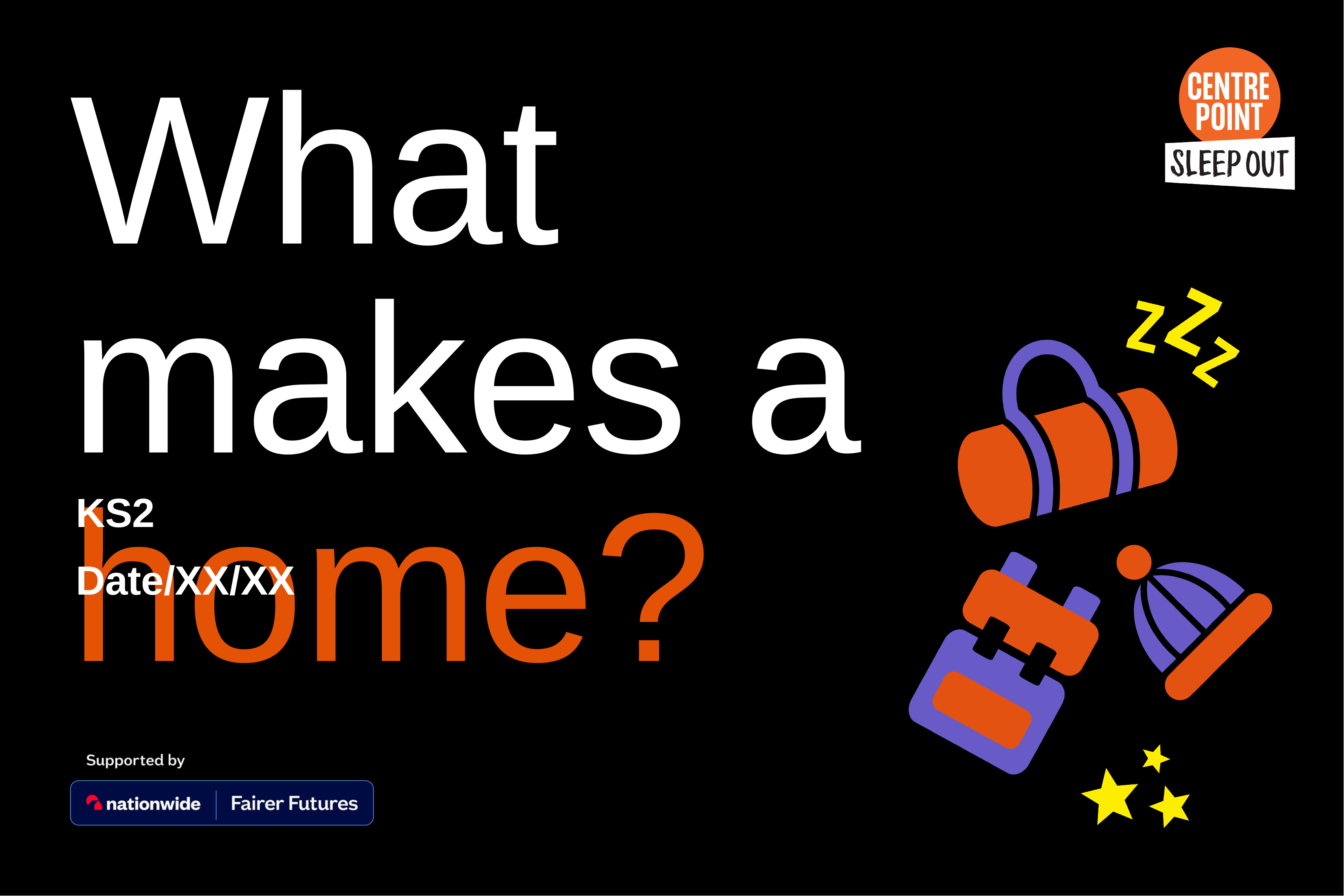

# What makes a home?
KS2
Date/XX/XX